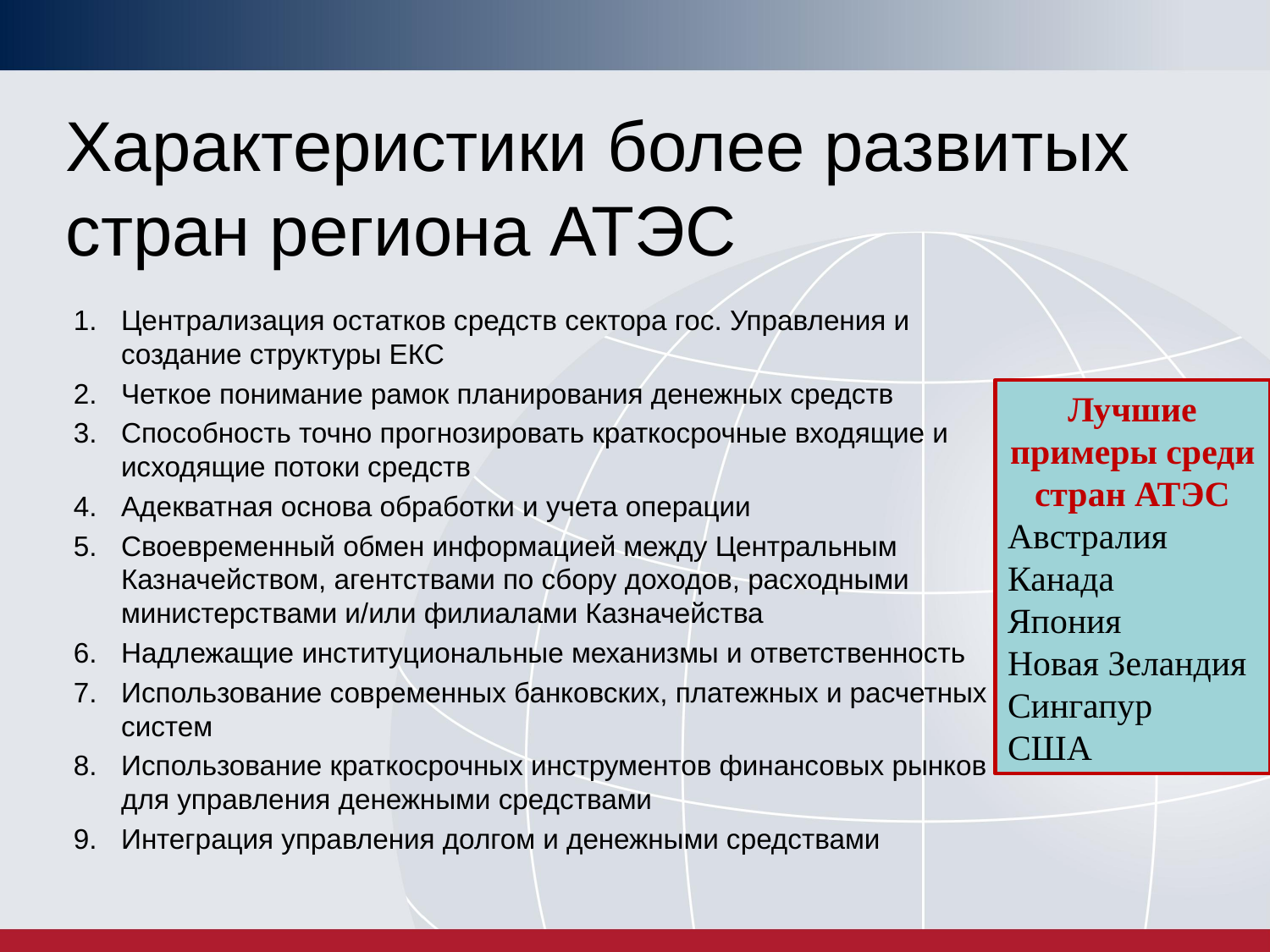

# Характеристики более развитых стран региона АТЭС
Централизация остатков средств сектора гос. Управления и создание структуры ЕКС
Четкое понимание рамок планирования денежных средств
Способность точно прогнозировать краткосрочные входящие и исходящие потоки средств
Адекватная основа обработки и учета операции
Своевременный обмен информацией между Центральным Казначейством, агентствами по сбору доходов, расходными министерствами и/или филиалами Казначейства
Надлежащие институциональные механизмы и ответственность
Использование современных банковских, платежных и расчетных систем
Использование краткосрочных инструментов финансовых рынков для управления денежными средствами
Интеграция управления долгом и денежными средствами
Лучшие примеры среди стран АТЭС
Австралия
Канада
Япония
Новая Зеландия
Сингапур
США